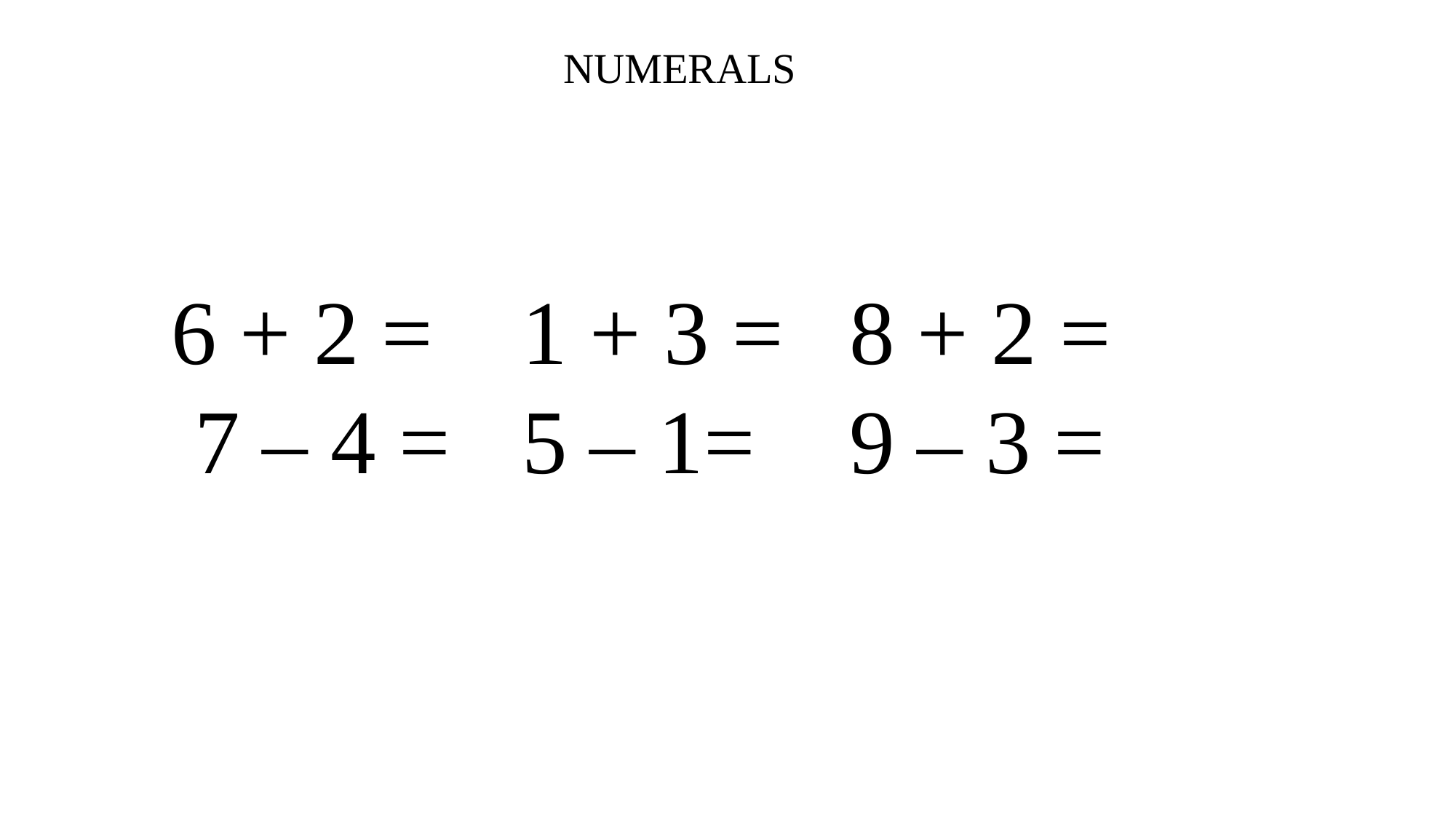

NUMERALS

6 + 2 =	 1 + 3 =	 8 + 2 =
 7 – 4 =	 5 – 1=	 9 – 3 =